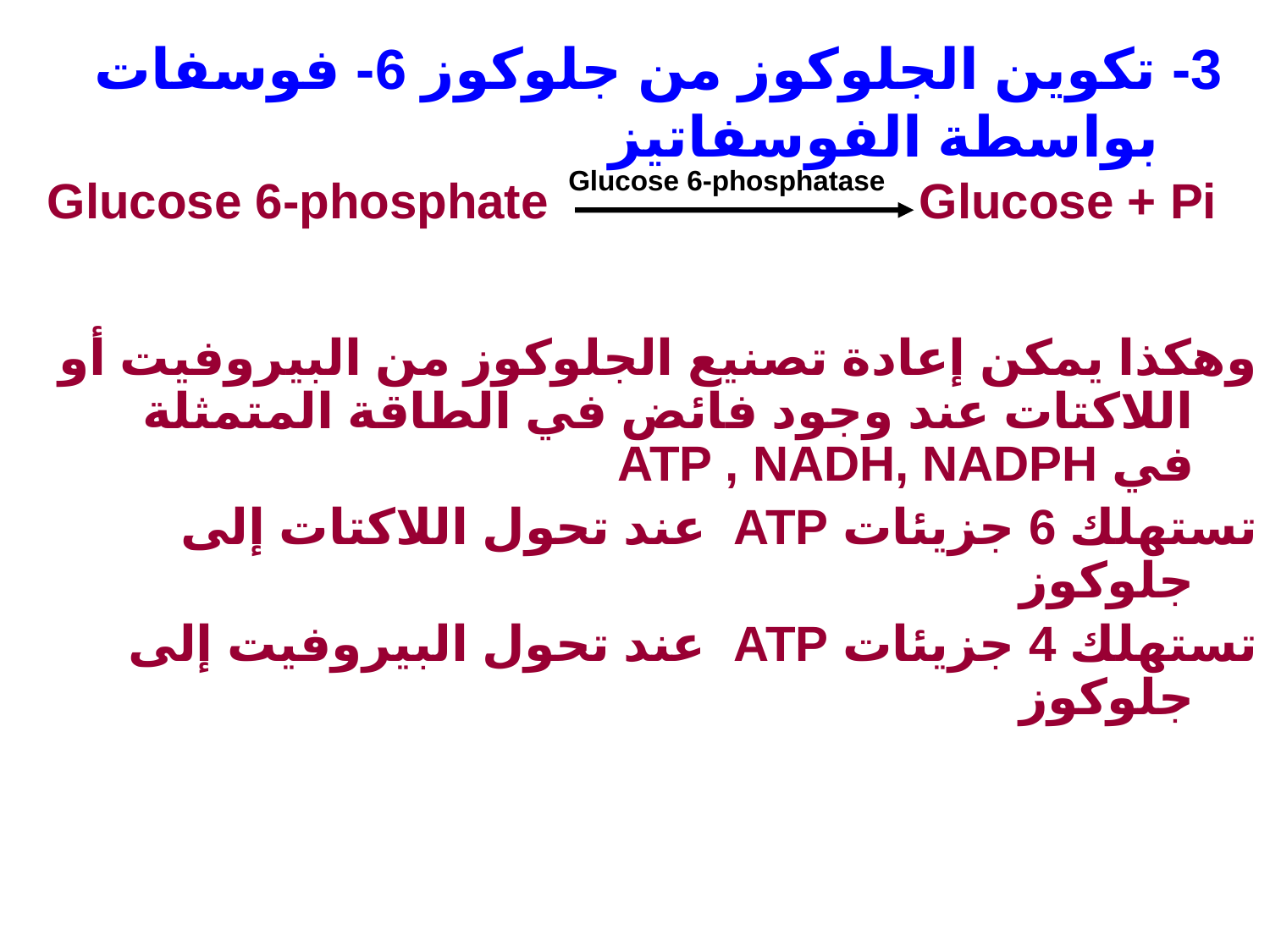

3- تكوين الجلوكوز من جلوكوز 6- فوسفات بواسطة الفوسفاتيز
Glucose 6-phosphatase

Glucose 6-phosphate                           Glucose + Pi

وهكذا يمكن إعادة تصنيع الجلوكوز من البيروفيت أو اللاكتات عند وجود فائض في الطاقة المتمثلة في ATP , NADH, NADPH
تستهلك 6 جزيئات ATP  عند تحول اللاكتات إلى جلوكوز
تستهلك 4 جزيئات ATP  عند تحول البيروفيت إلى جلوكوز